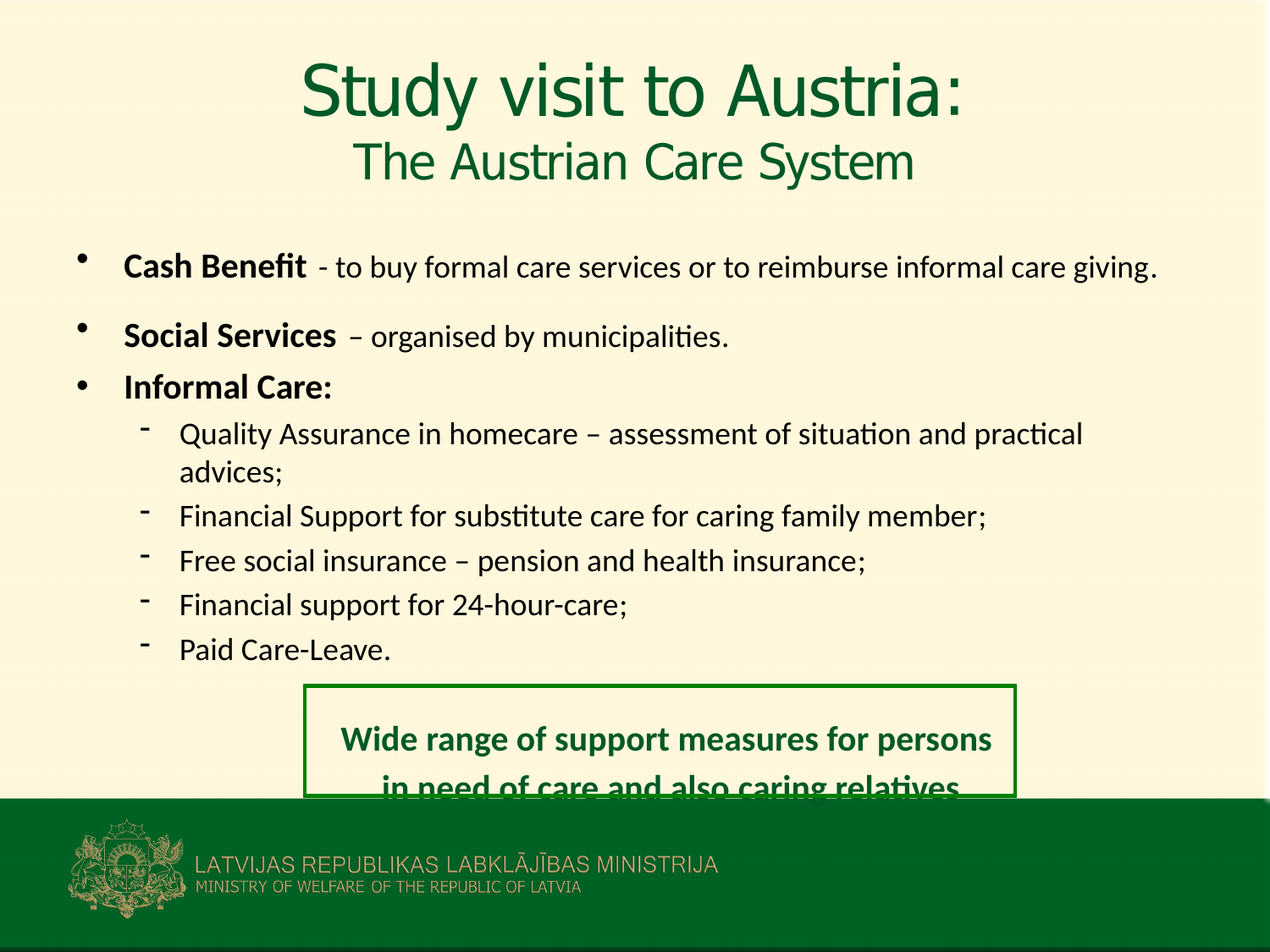

# Study visit to Austria: The Austrian Care System
Cash Benefit - to buy formal care services or to reimburse informal care giving.
Social Services – organised by municipalities.
Informal Care:
Quality Assurance in homecare – assessment of situation and practical advices;
Financial Support for substitute care for caring family member;
Free social insurance – pension and health insurance;
Financial support for 24-hour-care;
Paid Care-Leave.

Wide range of support measures for persons
 in need of care and also caring relatives